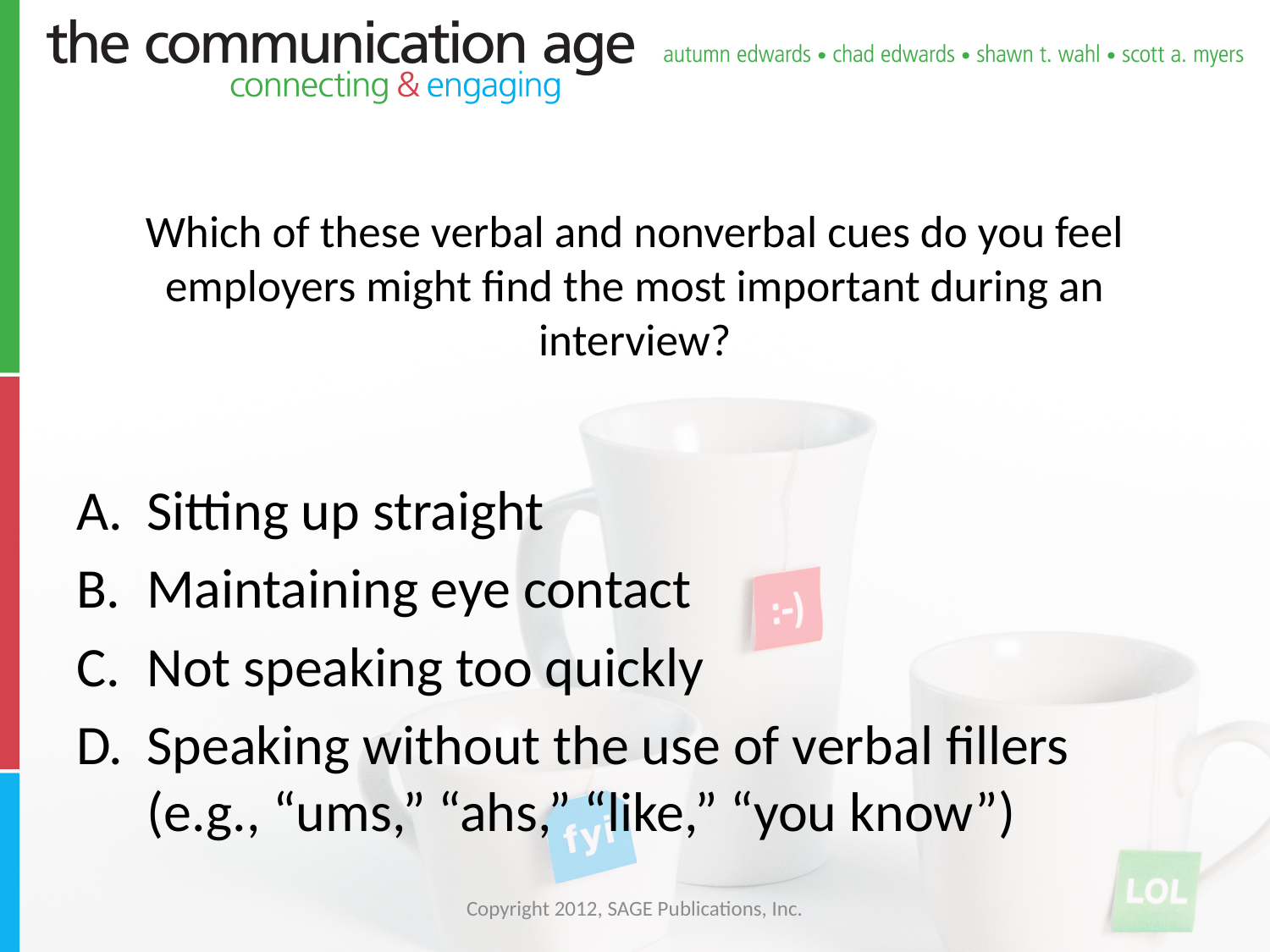

# Which of these verbal and nonverbal cues do you feel employers might find the most important during an interview?
Sitting up straight
Maintaining eye contact
Not speaking too quickly
Speaking without the use of verbal fillers (e.g., “ums,” “ahs,” “like,” “you know”)

Copyright 2012, SAGE Publications, Inc.